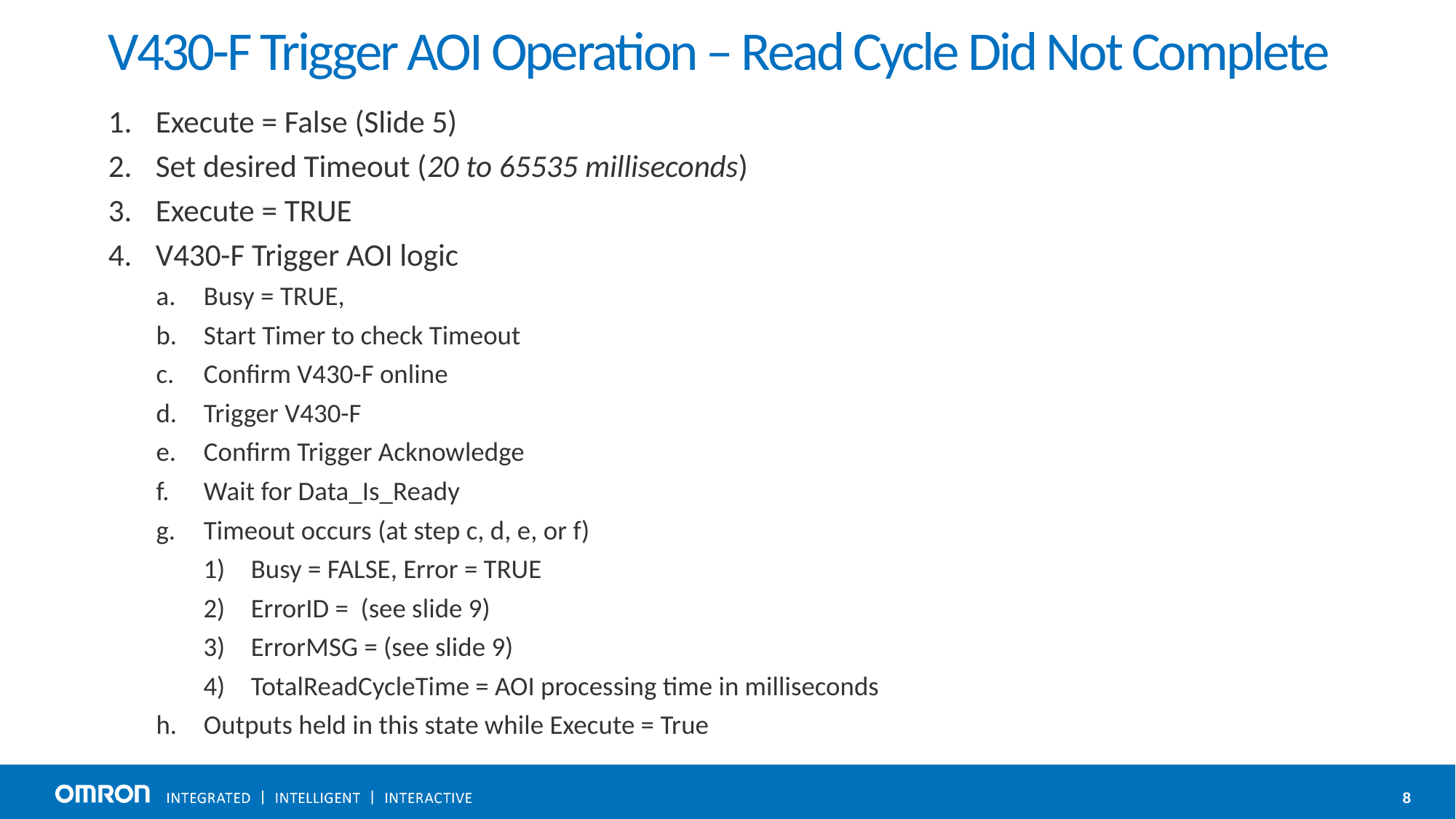

# V430-F Trigger AOI Operation – Read Cycle Did Not Complete
Execute = False (Slide 5)
Set desired Timeout (20 to 65535 milliseconds)
Execute = TRUE
V430-F Trigger AOI logic
Busy = TRUE,
Start Timer to check Timeout
Confirm V430-F online
Trigger V430-F
Confirm Trigger Acknowledge
Wait for Data_Is_Ready
Timeout occurs (at step c, d, e, or f)
Busy = FALSE, Error = TRUE
ErrorID =  (see slide 9)
ErrorMSG = (see slide 9)
TotalReadCycleTime = AOI processing time in milliseconds
Outputs held in this state while Execute = True
8